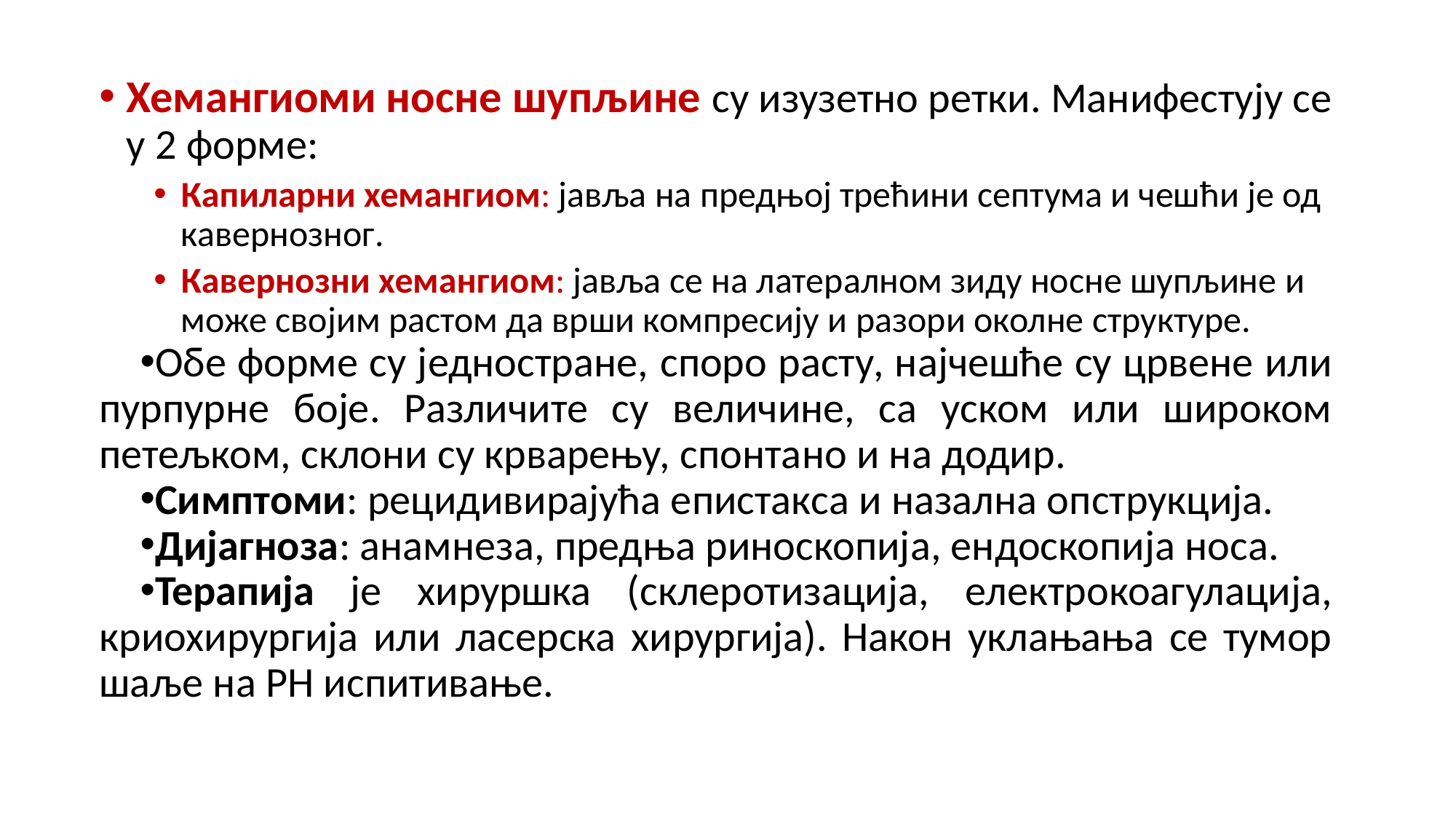

Хемангиоми носне шупљине су изузетно ретки. Манифестују се у 2 форме:
Капиларни хемангиом: јавља на предњој трећини септума и чешћи је од кавернозног.
Кавернозни хемангиом: јавља се на латералном зиду носне шупљине и може својим растом да врши компресију и разори околне структуре.
Обе форме су једностране, споро расту, најчешће су црвене или пурпурне боје. Различите су величине, са уском или широком петељком, склони су крварењу, спонтано и на додир.
Симптоми: рецидивирајућа епистакса и назална опструкција.
Дијагноза: анамнеза, предња риноскопија, ендоскопија носа.
Терапија је хируршка (склеротизација, електрокоагулација, криохирургија или ласерска хирургија). Након уклањања се тумор шаље на PH испитивање.